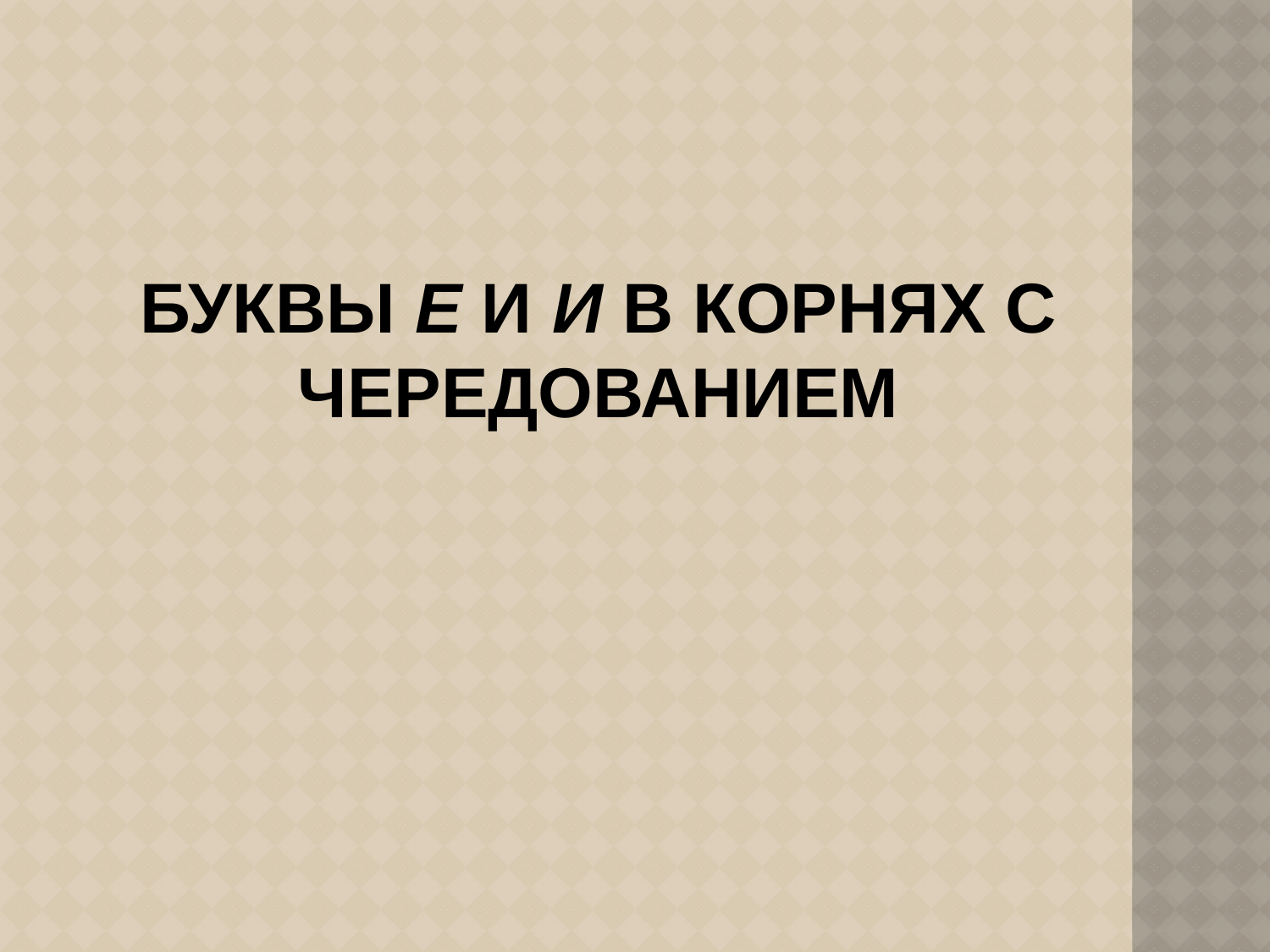

# Буквы Е и И в корнях с чередованием